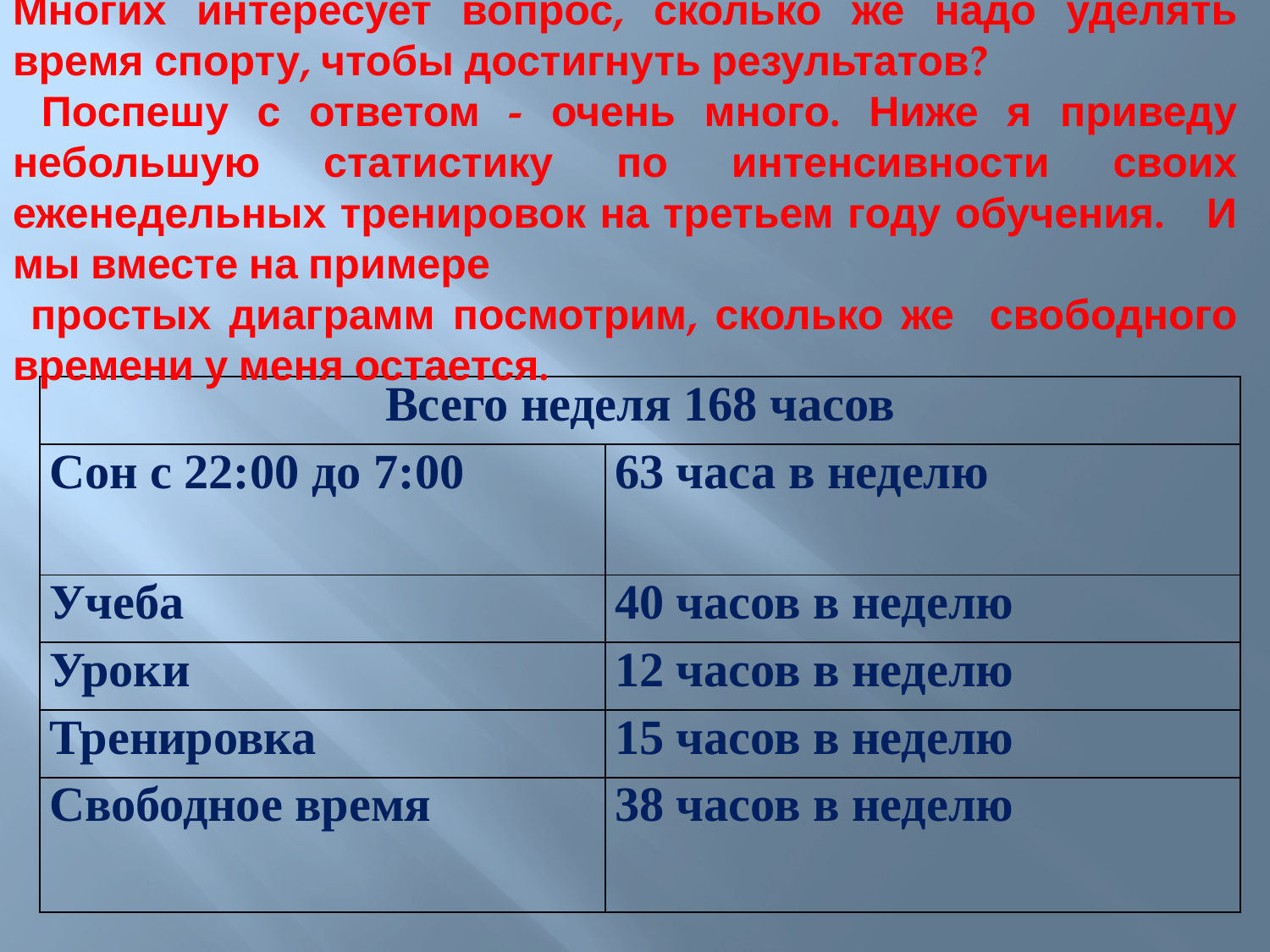

Многих интересует вопрос, сколько же надо уделять время спорту, чтобы достигнуть результатов?
 Поспешу с ответом - очень много. Ниже я приведу небольшую статистику по интенсивности своих еженедельных тренировок на третьем году обучения.   И мы вместе на примере
 простых диаграмм посмотрим, сколько же  свободного времени у меня остается.
| Всего неделя 168 часов |  |
| --- | --- |
| Сон с 22:00 до 7:00 | 63 часа в неделю |
| Учеба | 40 часов в неделю |
| Уроки | 12 часов в неделю |
| Тренировка | 15 часов в неделю |
| Свободное время | 38 часов в неделю |